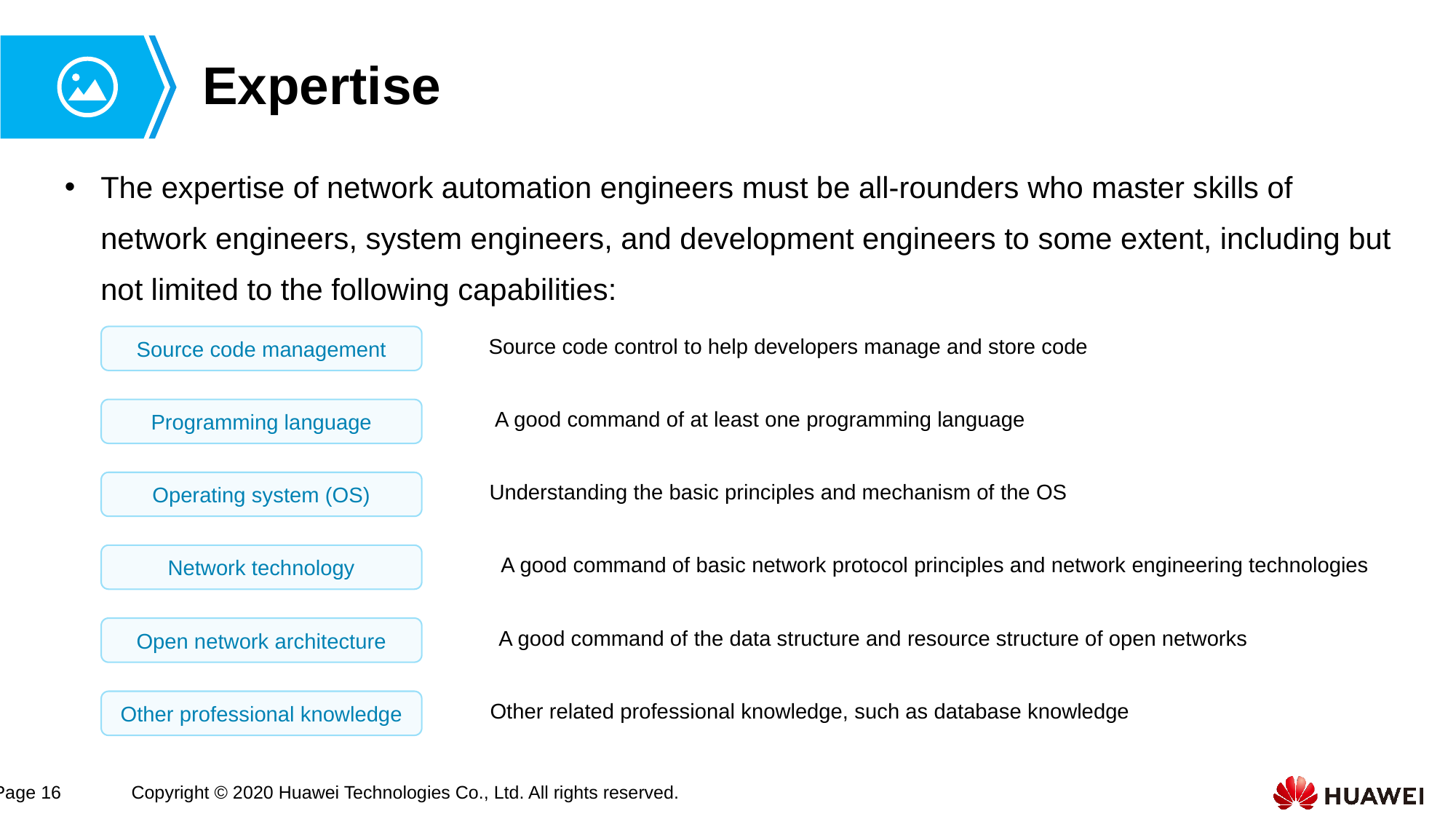

# Expertise
The expertise of network automation engineers must be all-rounders who master skills of network engineers, system engineers, and development engineers to some extent, including but not limited to the following capabilities:

Source code management
Source code control to help developers manage and store code
Programming language
A good command of at least one programming language
Operating system (OS)
Understanding the basic principles and mechanism of the OS
Network technology
A good command of basic network protocol principles and network engineering technologies
Open network architecture
A good command of the data structure and resource structure of open networks
Other professional knowledge
Other related professional knowledge, such as database knowledge